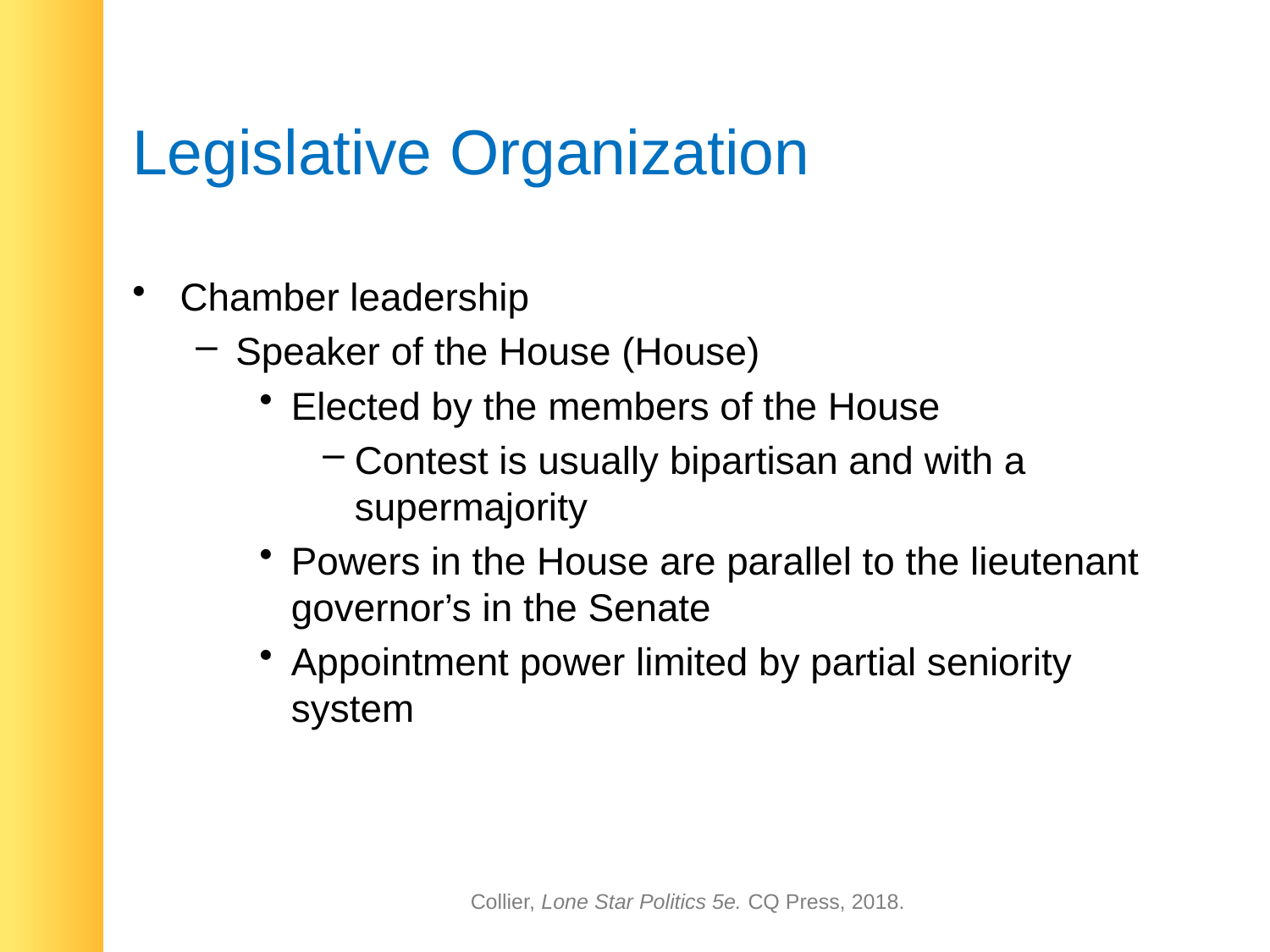

# Legislative Organization
Chamber leadership
Speaker of the House (House)
Elected by the members of the House
Contest is usually bipartisan and with a supermajority
Powers in the House are parallel to the lieutenant governor’s in the Senate
Appointment power limited by partial seniority system
Collier, Lone Star Politics 5e. CQ Press, 2018.